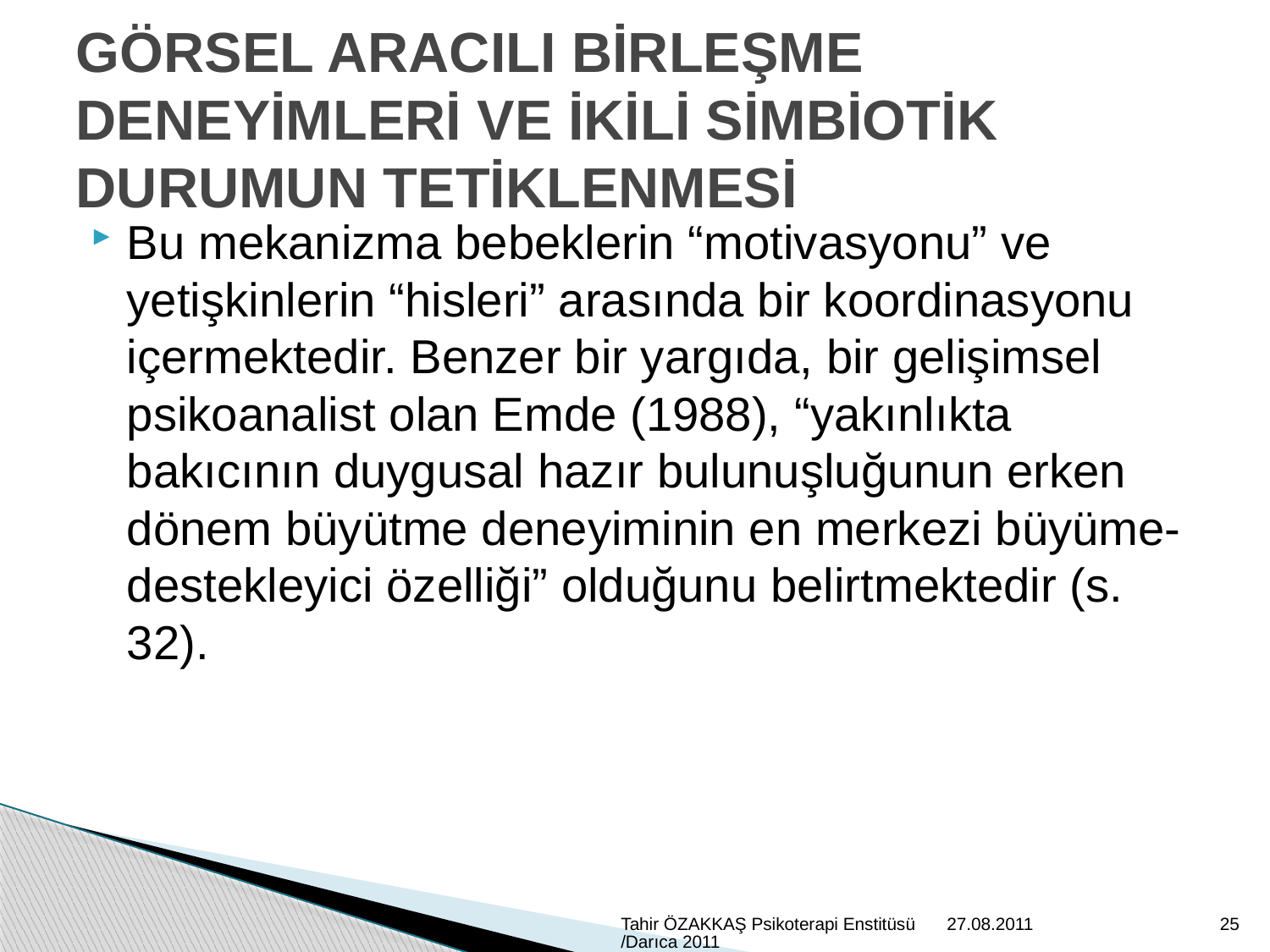

# Görsel ARACILI BİRLEŞME DENEYİMLERİ ve İKİLİ SİMBİOTİK Durumun TETİKLENMESİ
Bu mekanizma bebeklerin “motivasyonu” ve yetişkinlerin “hisleri” arasında bir koordinasyonu içermektedir. Benzer bir yargıda, bir gelişimsel psikoanalist olan Emde (1988), “yakınlıkta bakıcının duygusal hazır bulunuşluğunun erken dönem büyütme deneyiminin en merkezi büyüme-destekleyici özelliği” olduğunu belirtmektedir (s. 32).
Tahir ÖZAKKAŞ Psikoterapi Enstitüsü /Darıca 2011
27.08.2011
25